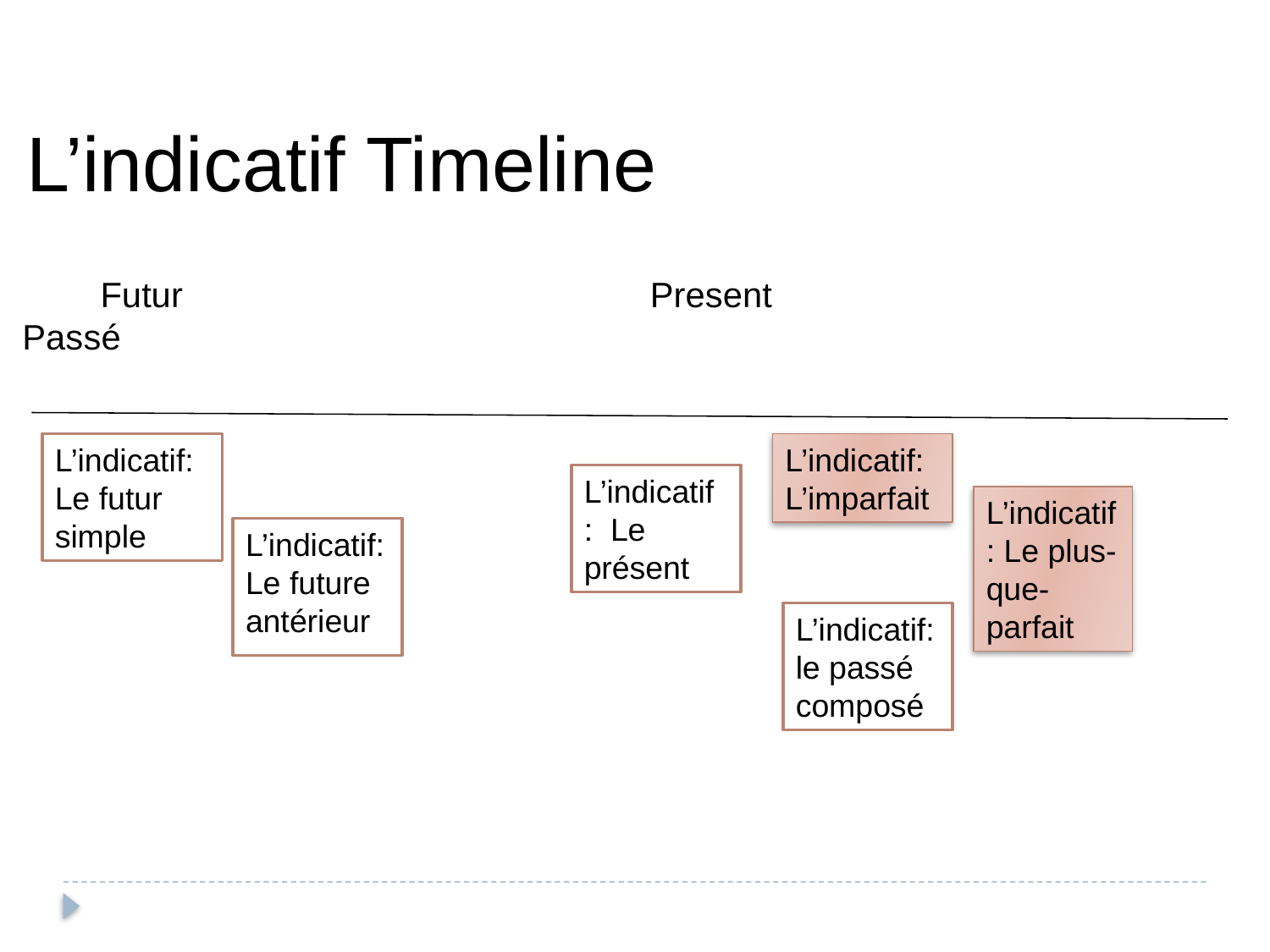

L’indicatif Timeline

         Futur                                                Present                                                   Passé

L’indicatif: Le futur simple
L’indicatif: L’imparfait
L’indicatif :  Le présent
L’indicatif: Le plus-que-parfait
L’indicatif: Le future antérieur
L’indicatif: le passé composé